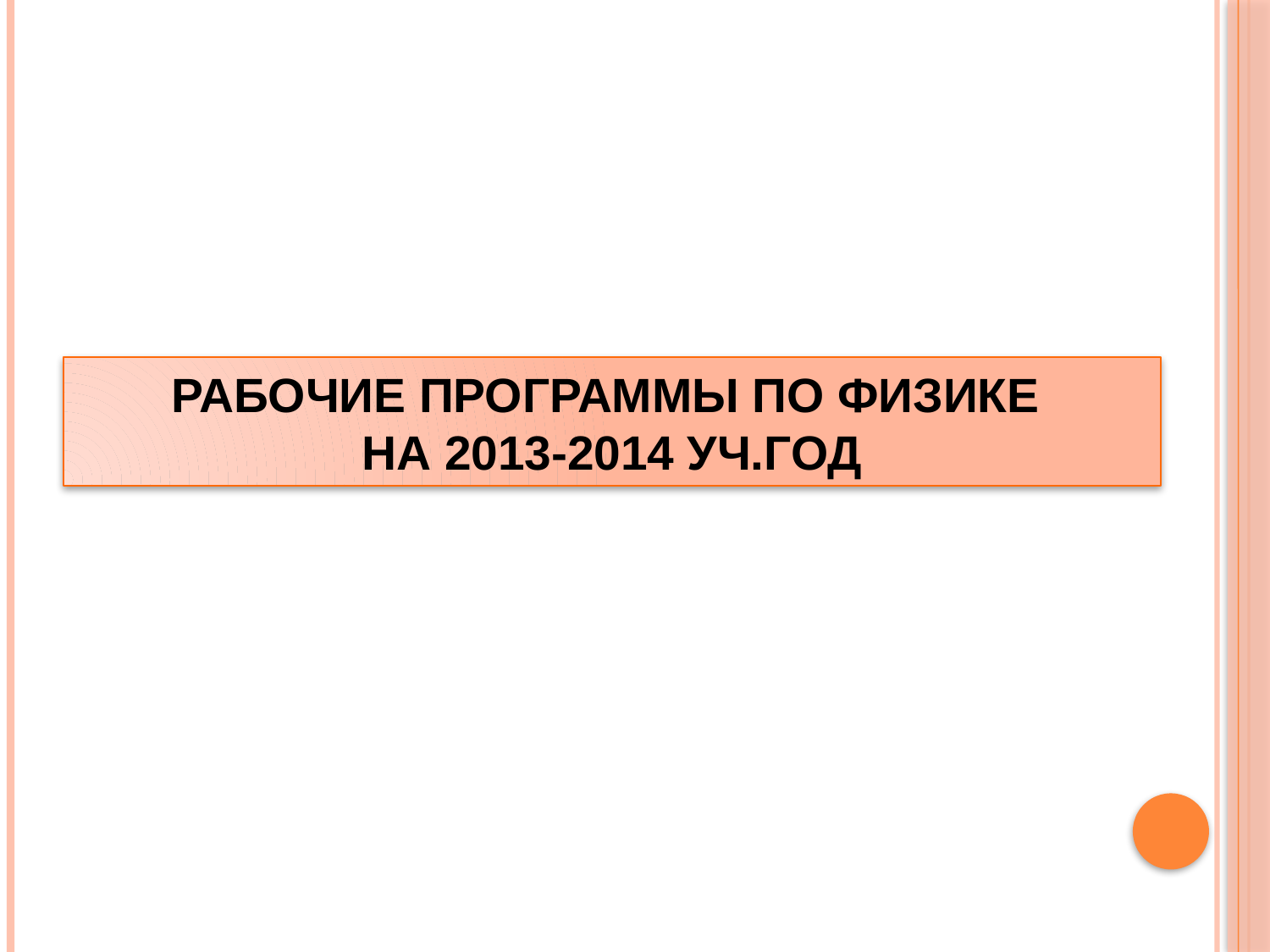

# Рабочие программы по физике на 2013-2014 уч.год